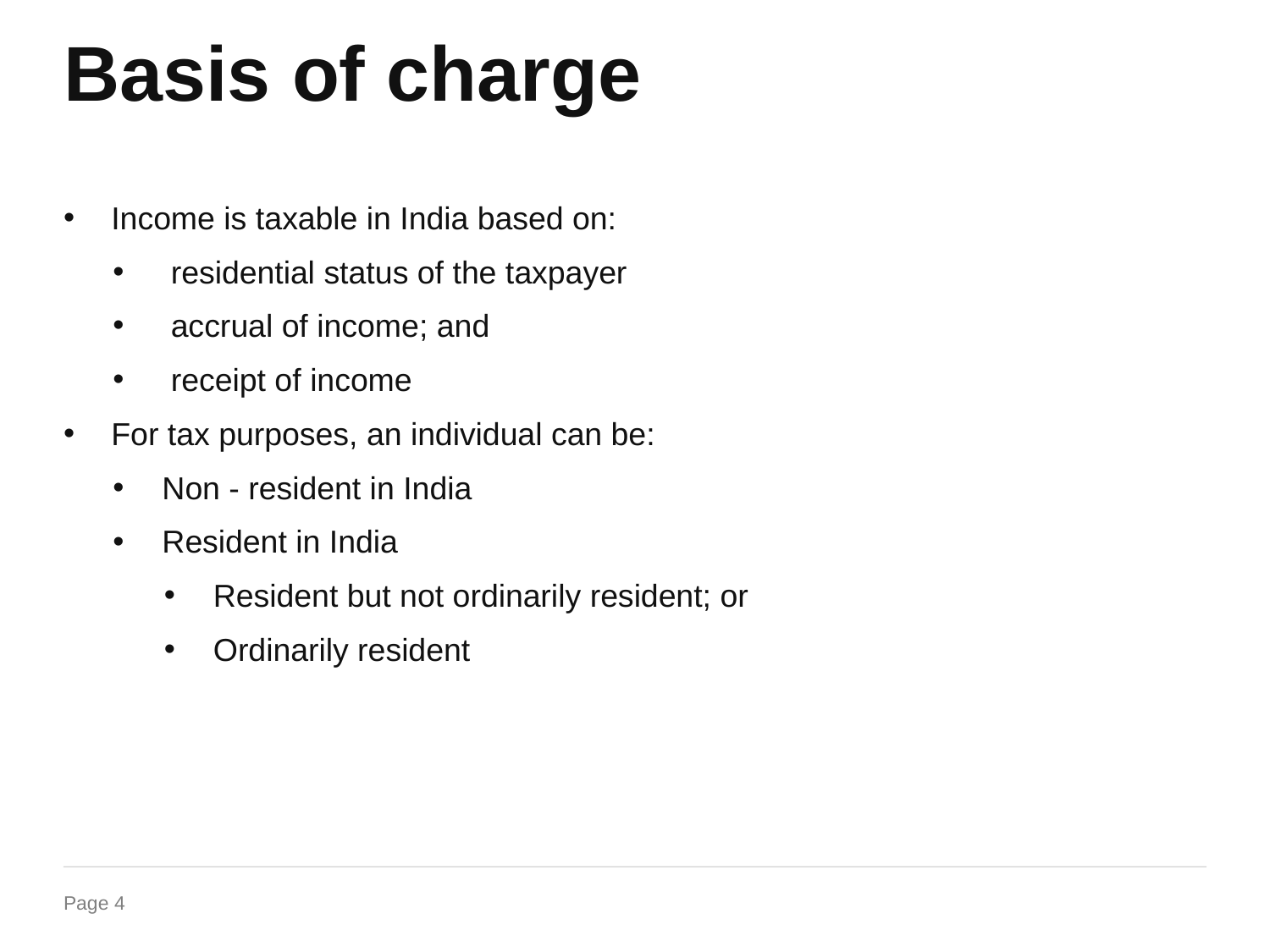

# Basis of charge
Income is taxable in India based on:
 residential status of the taxpayer
 accrual of income; and
 receipt of income
For tax purposes, an individual can be:
Non - resident in India
Resident in India
Resident but not ordinarily resident; or
Ordinarily resident